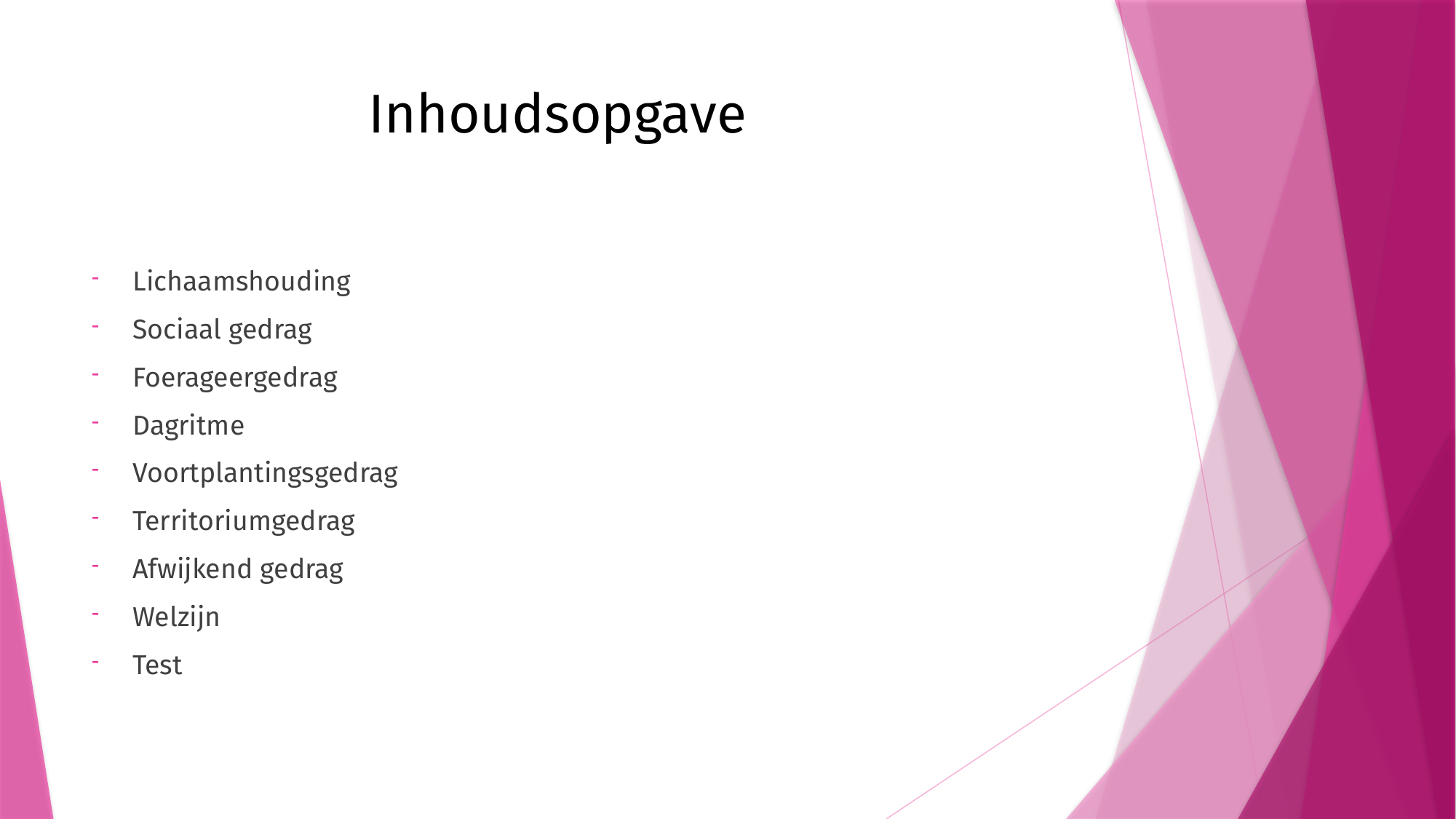

# Inhoudsopgave
Lichaamshouding
Sociaal gedrag
Foerageergedrag
Dagritme
Voortplantingsgedrag
Territoriumgedrag
Afwijkend gedrag
Welzijn
Test